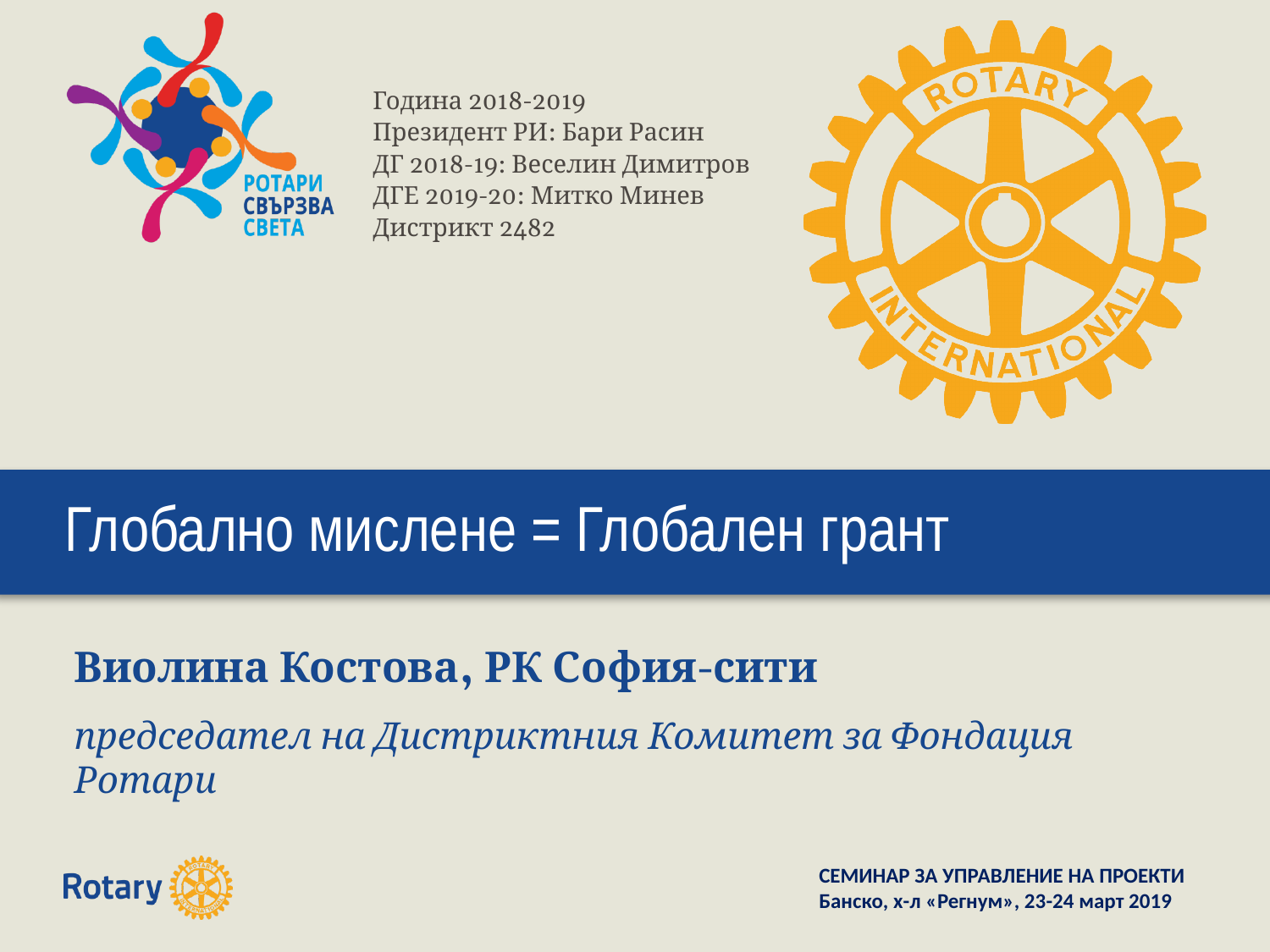

# Глобално мислене = Глобален грант
Виолина Костова, РК София-сити
председател на Дистриктния Комитет за Фондация Ротари